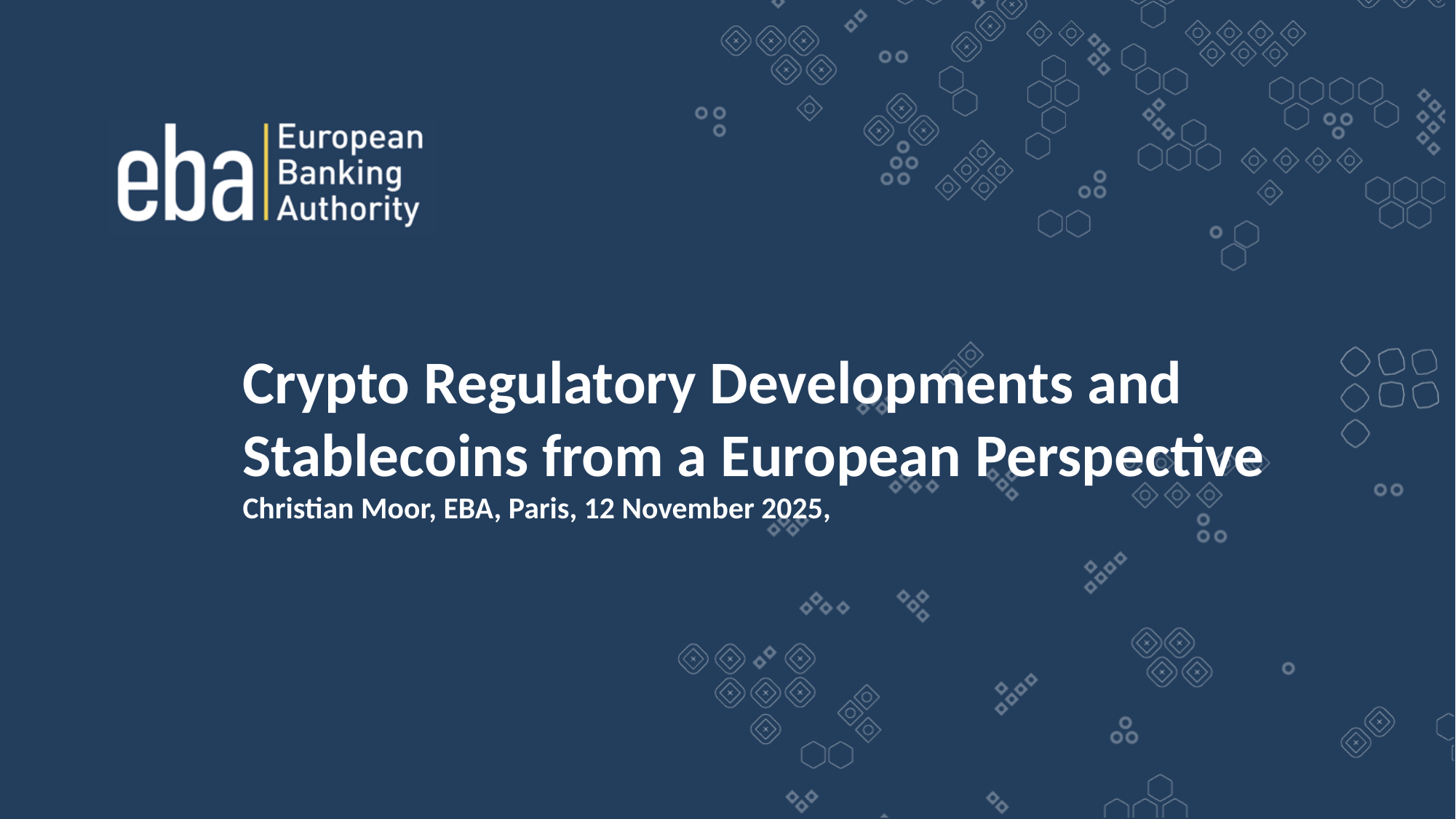

Crypto Regulatory Developments and Stablecoins from a European Perspective
Christian Moor, EBA, Paris, 12 November 2025,